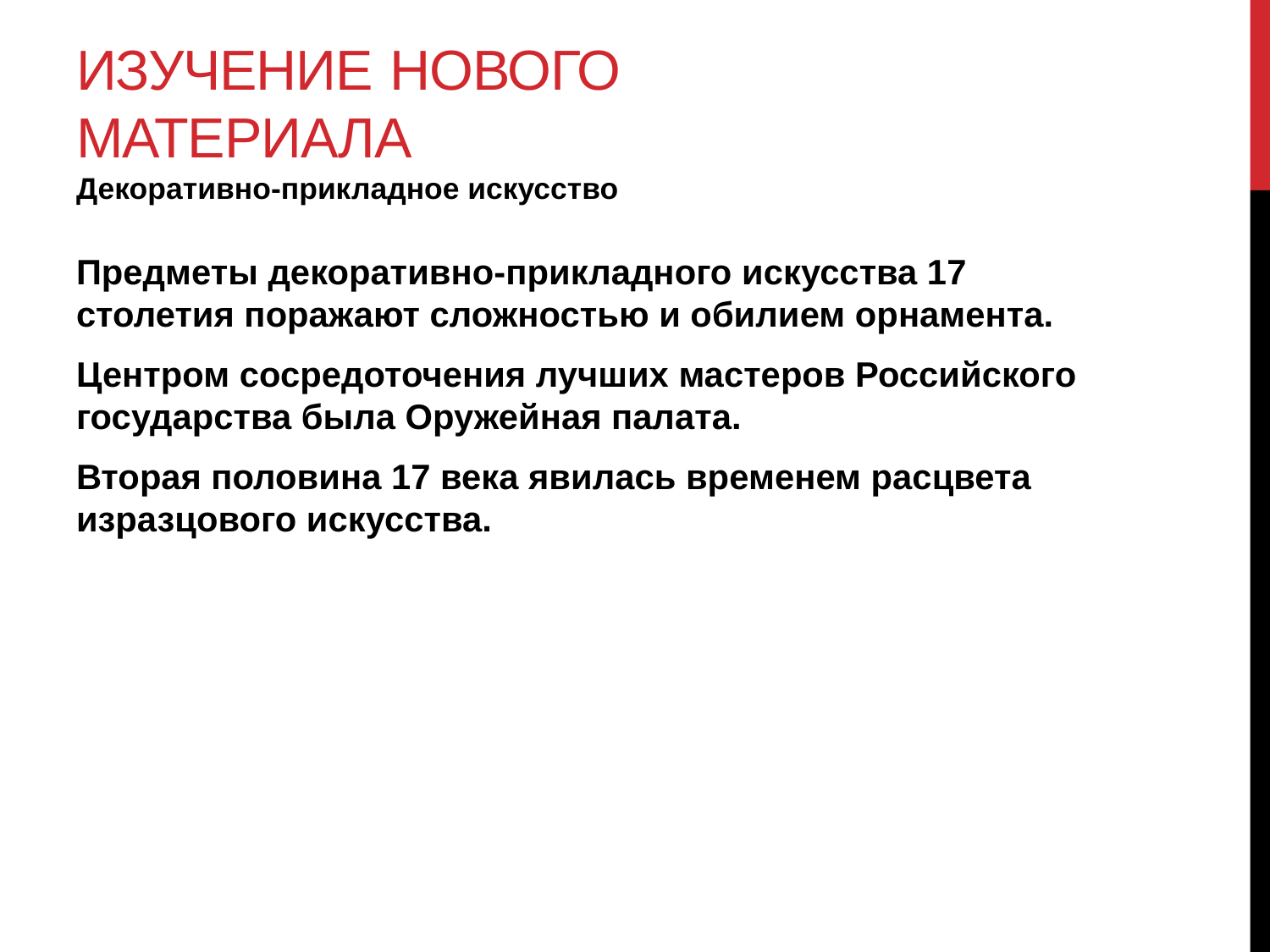

# Изучение нового материала Декоративно-прикладное искусство
Предметы декоративно-прикладного искусства 17 столетия поражают сложностью и обилием орнамента.
Центром сосредоточения лучших мастеров Российского государства была Оружейная палата.
Вторая половина 17 века явилась временем расцвета изразцового искусства.